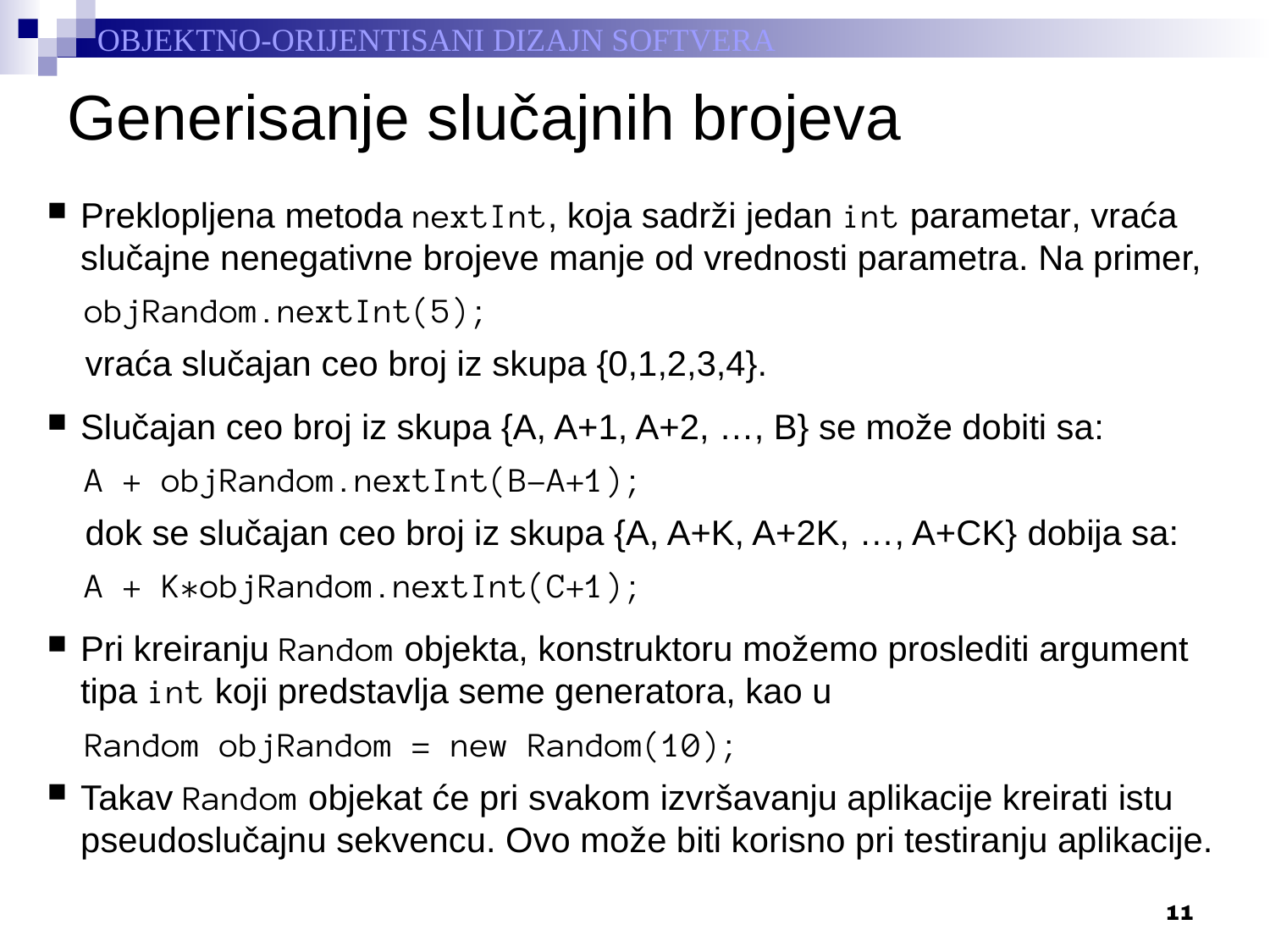

# Generisanje slučajnih brojeva
Preklopljena metoda nextInt, koja sadrži jedan int parametar, vraća slučajne nenegativne brojeve manje od vrednosti parametra. Na primer,
objRandom.nextInt(5);
vraća slučajan ceo broj iz skupa {0,1,2,3,4}.
Slučajan ceo broj iz skupa {A, A+1, A+2, …, B} se može dobiti sa:
A + objRandom.nextInt(B-A+1);
dok se slučajan ceo broj iz skupa {A, A+K, A+2K, …, A+CK} dobija sa:
A + K*objRandom.nextInt(C+1);
Pri kreiranju Random objekta, konstruktoru možemo proslediti argument tipa int koji predstavlja seme generatora, kao u
Random objRandom = new Random(10);
Takav Random objekat će pri svakom izvršavanju aplikacije kreirati istu pseudoslučajnu sekvencu. Ovo može biti korisno pri testiranju aplikacije.
11